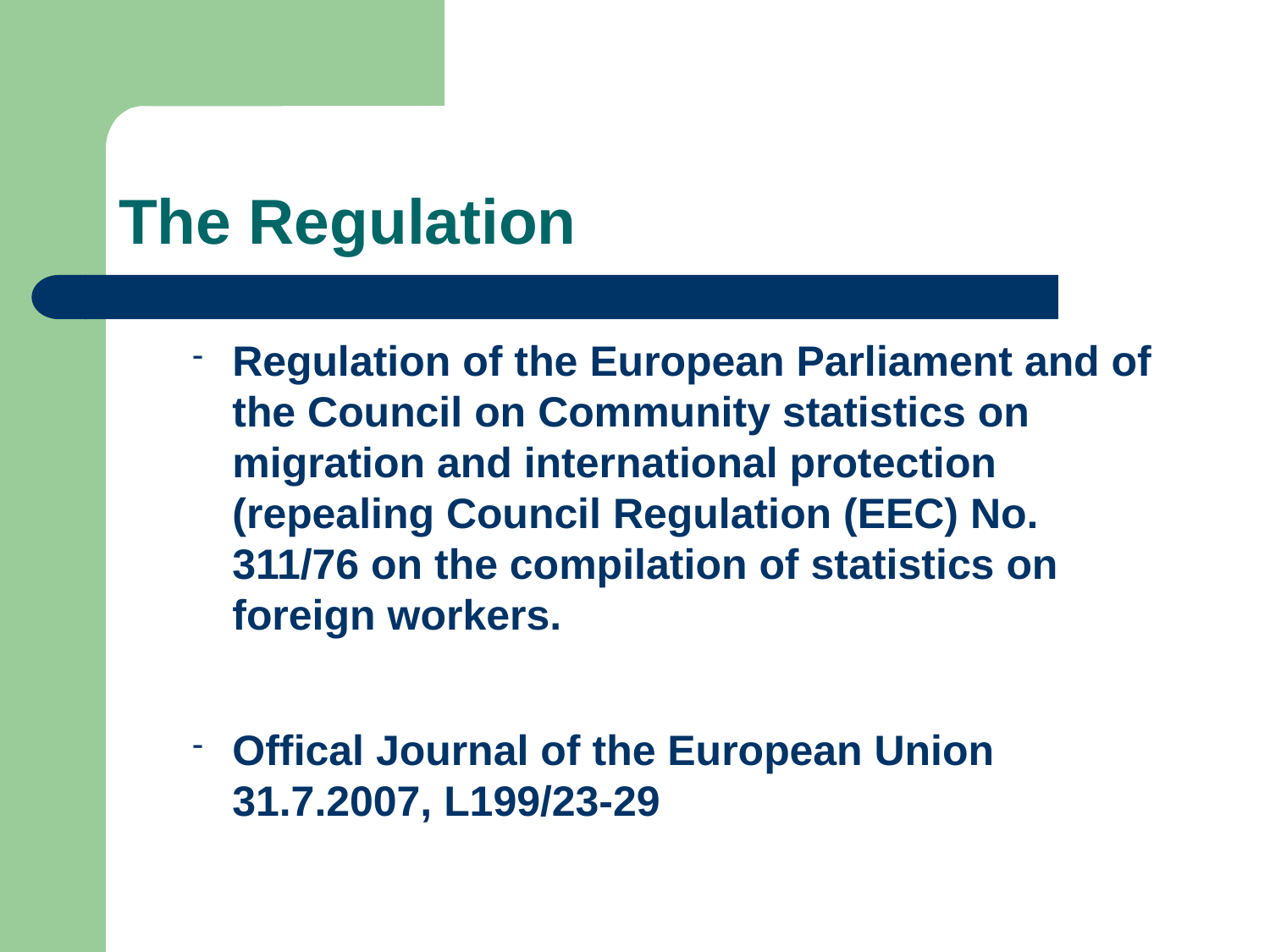

# The Regulation
Regulation of the European Parliament and of the Council on Community statistics on migration and international protection (repealing Council Regulation (EEC) No. 311/76 on the compilation of statistics on foreign workers.

Offical Journal of the European Union 31.7.2007, L199/23-29